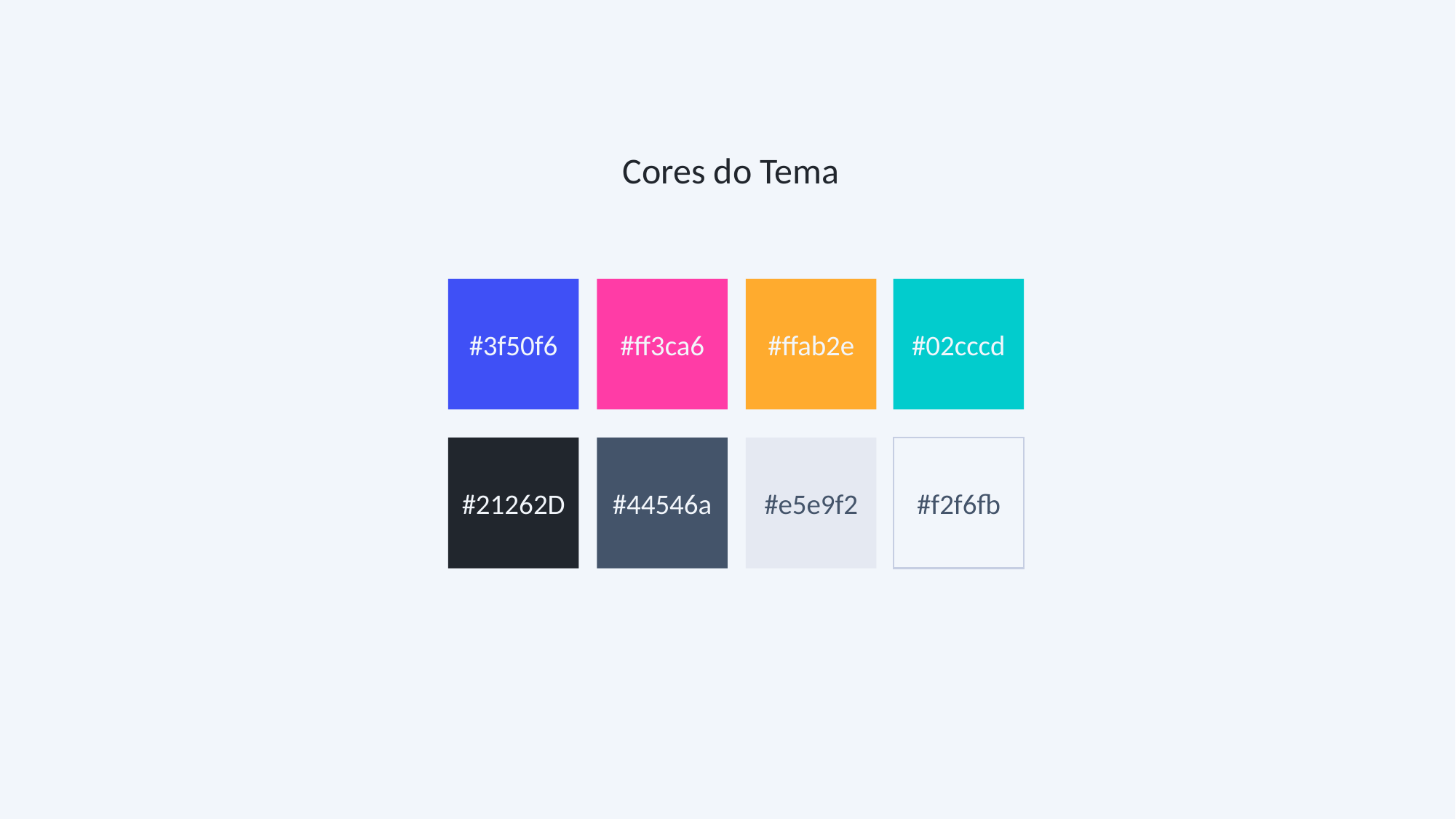

Cores do Tema
#3f50f6
#ff3ca6
#ffab2e
#02cccd
#21262D
#44546a
#e5e9f2
#f2f6fb